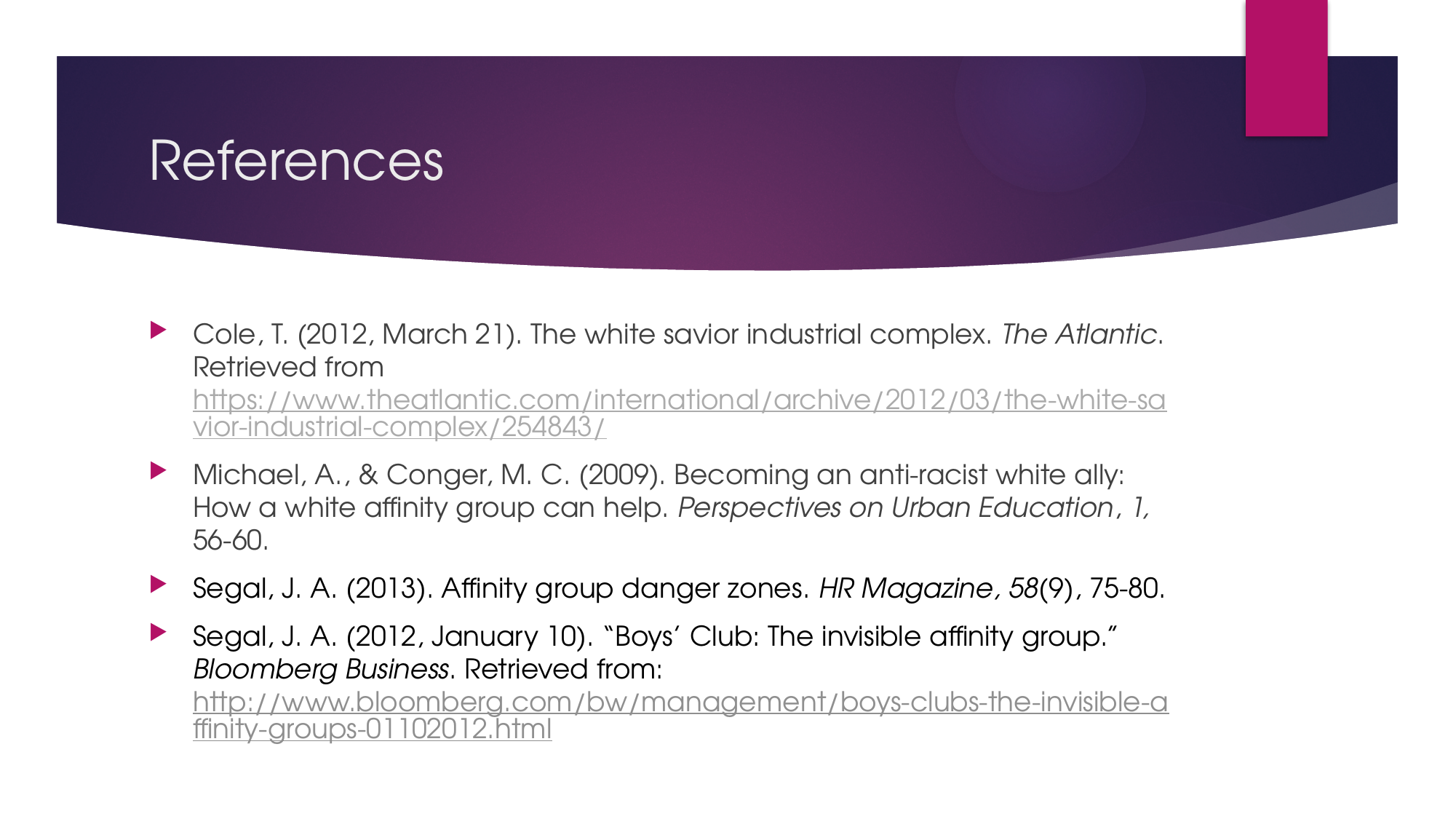

# References
Cole, T. (2012, March 21). The white savior industrial complex. The Atlantic. Retrieved from https://www.theatlantic.com/international/archive/2012/03/the-white-savior-industrial-complex/254843/
Michael, A., & Conger, M. C. (2009). Becoming an anti-racist white ally: How a white affinity group can help. Perspectives on Urban Education, 1, 56-60.
Segal, J. A. (2013). Affinity group danger zones. HR Magazine, 58(9), 75-80.
Segal, J. A. (2012, January 10). “Boys’ Club: The invisible affinity group.” Bloomberg Business. Retrieved from: http://www.bloomberg.com/bw/management/boys-clubs-the-invisible-affinity-groups-01102012.html